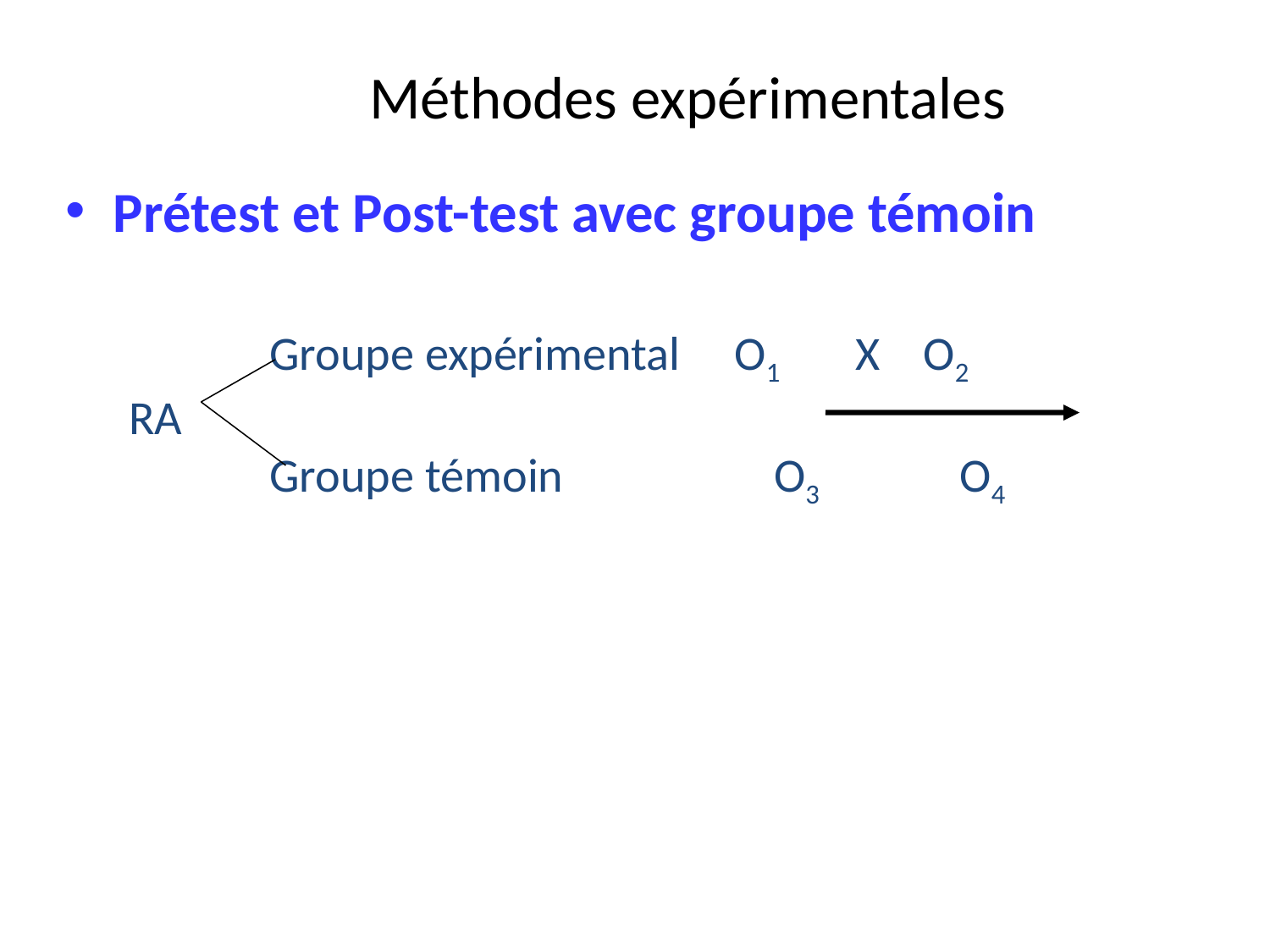

# Méthodes expérimentales
Prétest et Post-test avec groupe témoin

             Groupe expérimental     O1       X    O2
RA
             Groupe témoin	         O3             O4